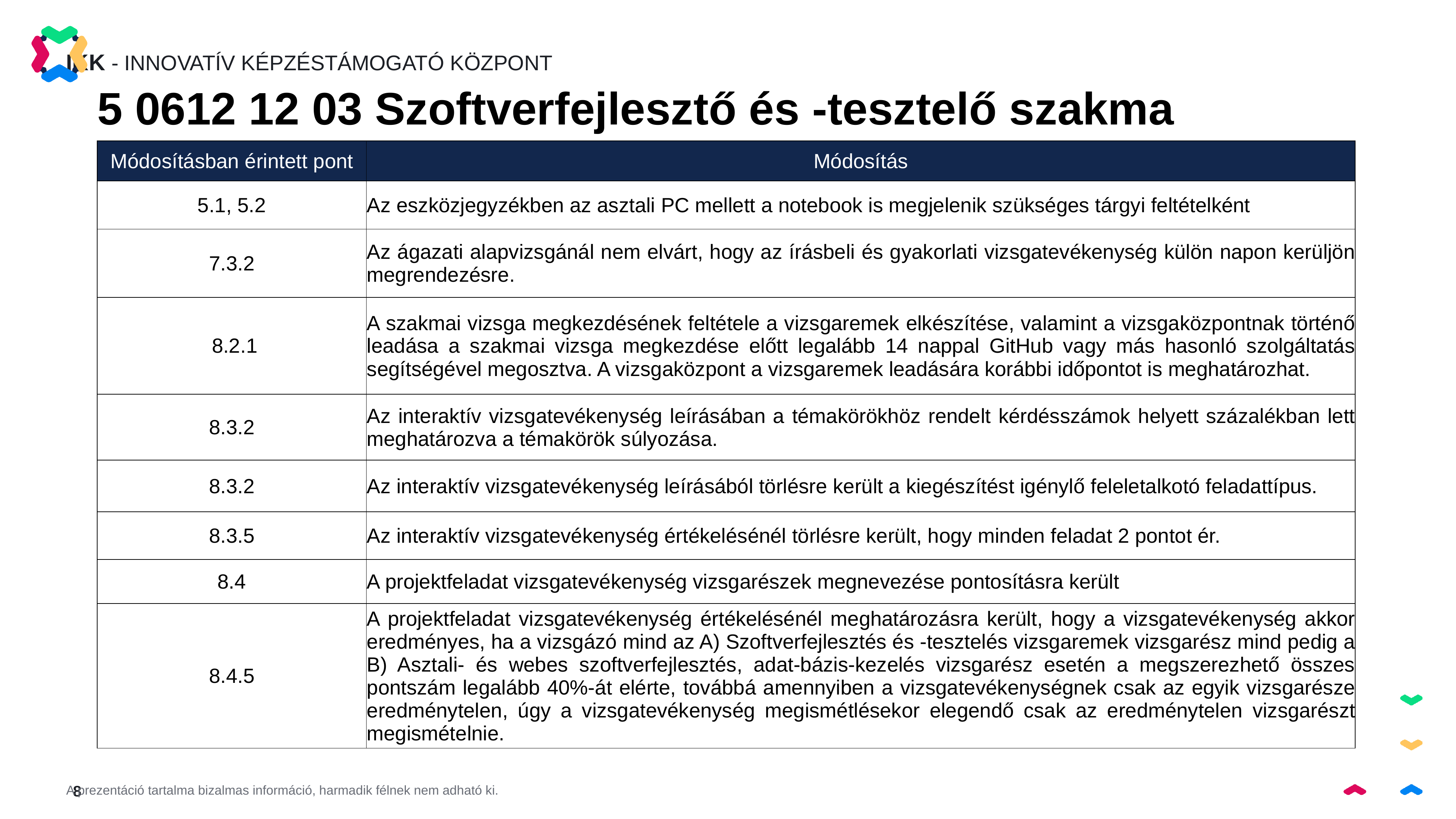

5 0612 12 03 Szoftverfejlesztő és -tesztelő szakma

| Módosításban érintett pont | Módosítás |
| --- | --- |
| 5.1, 5.2 | Az eszközjegyzékben az asztali PC mellett a notebook is megjelenik szükséges tárgyi feltételként |
| 7.3.2 | Az ágazati alapvizsgánál nem elvárt, hogy az írásbeli és gyakorlati vizsgatevékenység külön napon kerüljön megrendezésre. |
| 8.2.1 | A szakmai vizsga megkezdésének feltétele a vizsgaremek elkészítése, valamint a vizsgaközpontnak történő leadása a szakmai vizsga megkezdése előtt legalább 14 nappal GitHub vagy más hasonló szolgáltatás segítségével megosztva. A vizsgaközpont a vizsgaremek leadására korábbi időpontot is meghatározhat. |
| 8.3.2 | Az interaktív vizsgatevékenység leírásában a témakörökhöz rendelt kérdésszámok helyett százalékban lett meghatározva a témakörök súlyozása. |
| 8.3.2 | Az interaktív vizsgatevékenység leírásából törlésre került a kiegészítést igénylő feleletalkotó feladattípus. |
| 8.3.5 | Az interaktív vizsgatevékenység értékelésénél törlésre került, hogy minden feladat 2 pontot ér. |
| 8.4 | A projektfeladat vizsgatevékenység vizsgarészek megnevezése pontosításra került |
| 8.4.5 | A projektfeladat vizsgatevékenység értékelésénél meghatározásra került, hogy a vizsgatevékenység akkor eredményes, ha a vizsgázó mind az A) Szoftverfejlesztés és -tesztelés vizsgaremek vizsgarész mind pedig a B) Asztali- és webes szoftverfejlesztés, adat-bázis-kezelés vizsgarész esetén a megszerezhető összes pontszám legalább 40%-át elérte, továbbá amennyiben a vizsgatevékenységnek csak az egyik vizsgarésze eredménytelen, úgy a vizsgatevékenység megismétlésekor elegendő csak az eredménytelen vizsgarészt megismételnie. |